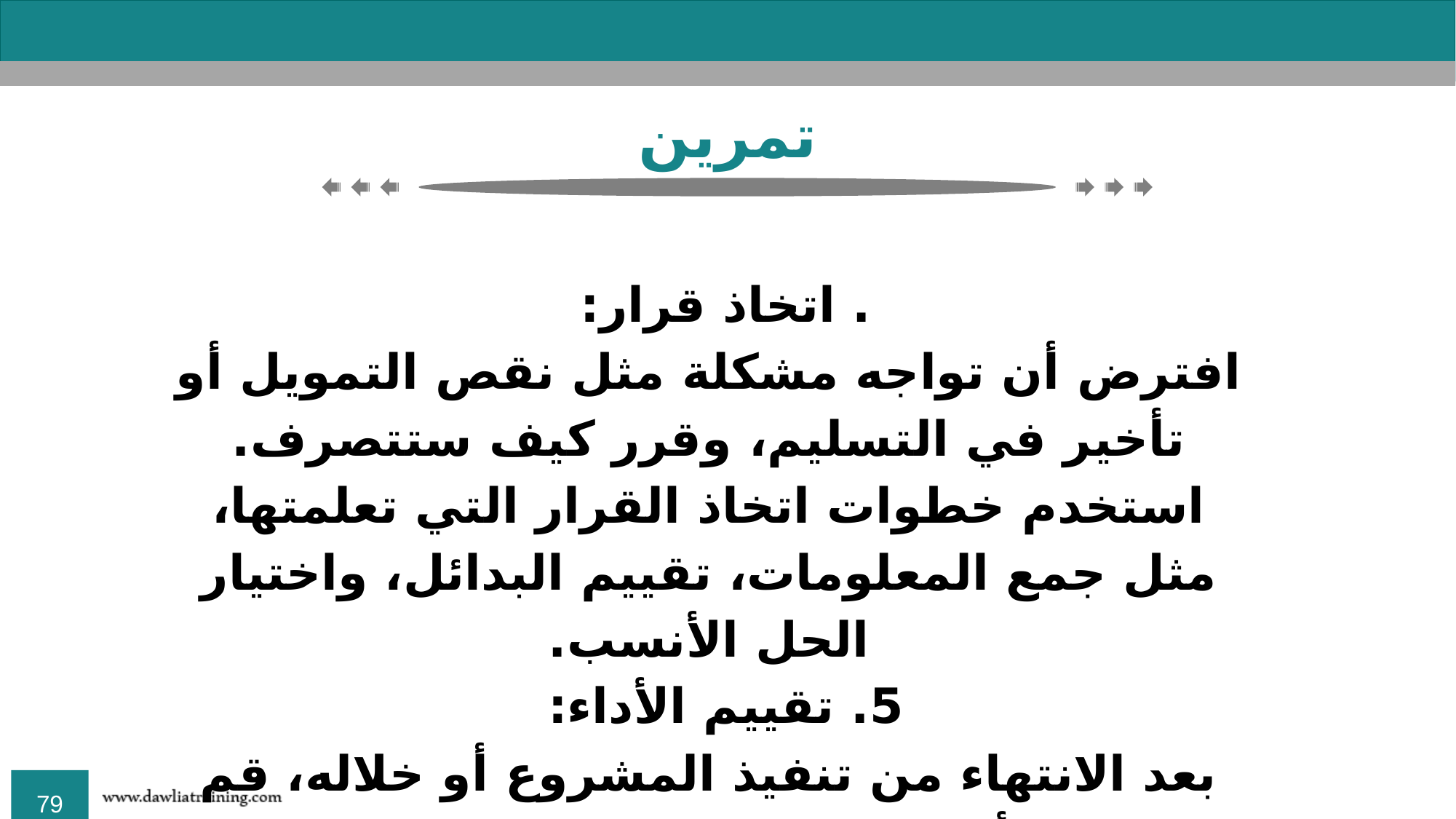

تمرين

. اتخاذ قرار:
افترض أن تواجه مشكلة مثل نقص التمويل أو تأخير في التسليم، وقرر كيف ستتصرف. استخدم خطوات اتخاذ القرار التي تعلمتها، مثل جمع المعلومات، تقييم البدائل، واختيار الحل الأنسب.
5. تقييم الأداء:
بعد الانتهاء من تنفيذ المشروع أو خلاله، قم بتقييم الأداء بناءً على المعايير التي وضعتها في الخطوة 2. اكتب ملاحظاتك حول ما تم بشكل جيد، وما يمكن تحسينه.